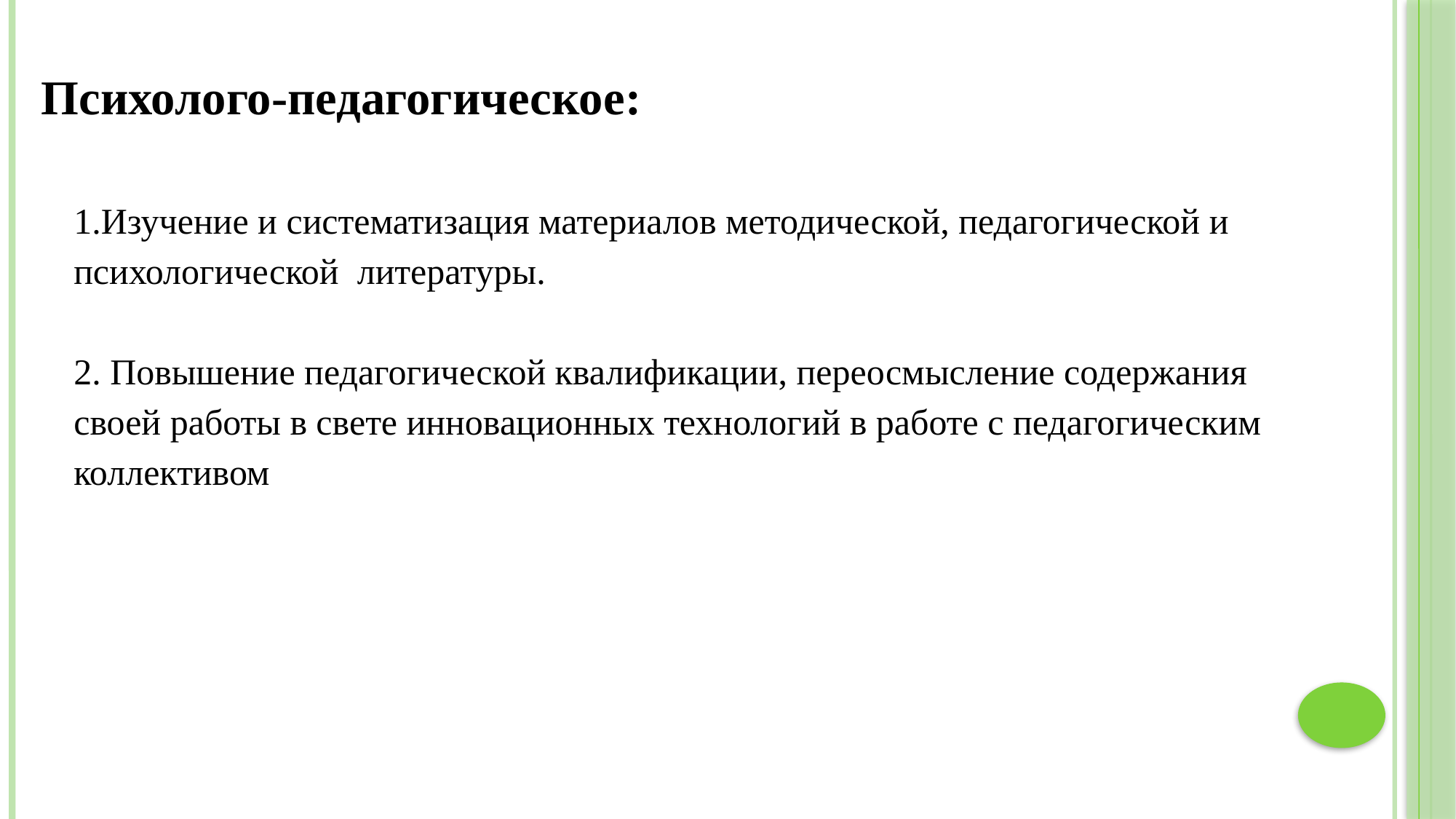

Психолого-педагогическое:

1.Изучение и систематизация материалов методической, педагогической и психологической  литературы.

2. Повышение педагогической квалификации, переосмысление содержания своей работы в свете инновационных технологий в работе с педагогическим коллективом